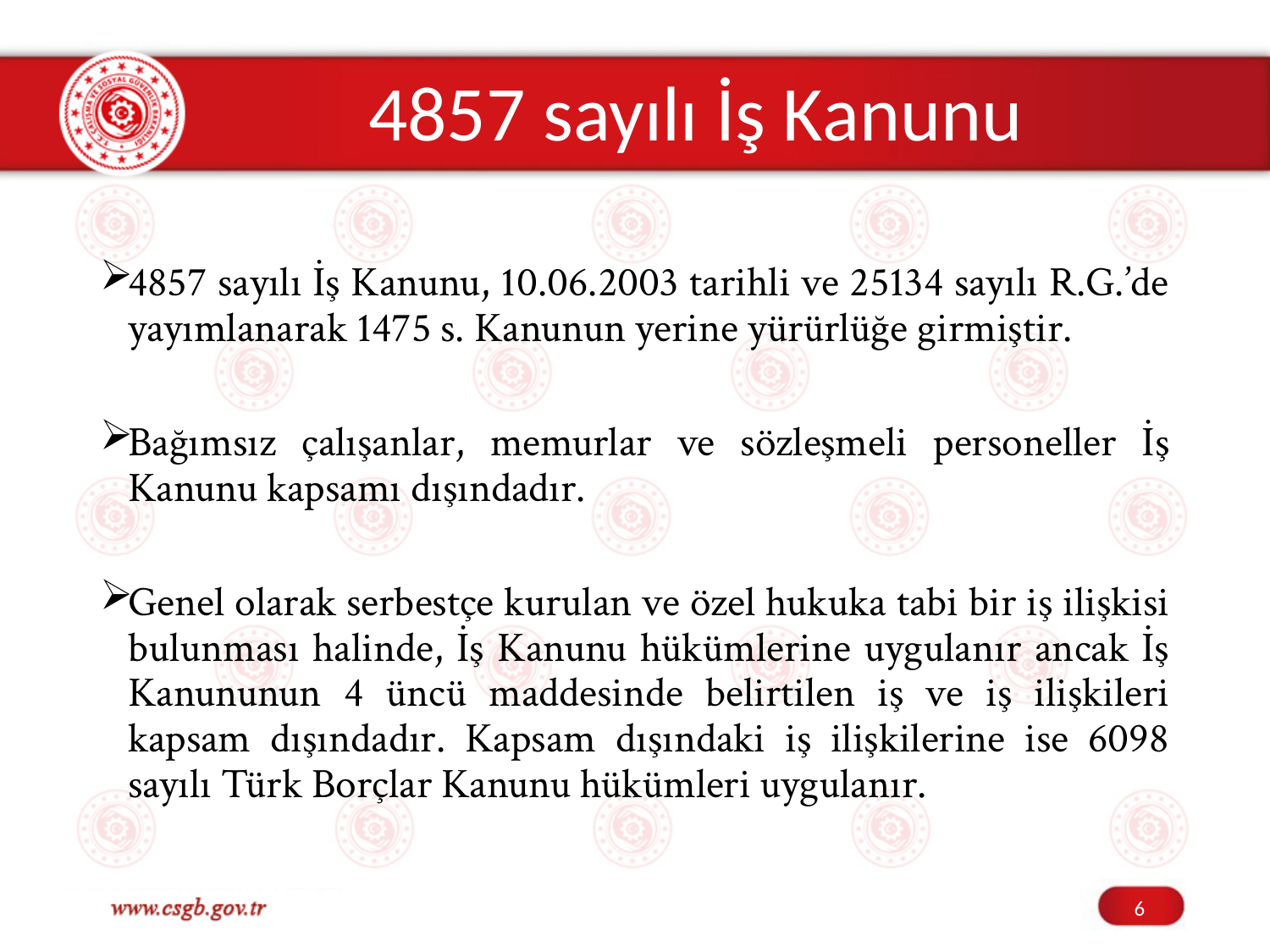

# 4857 sayılı İş Kanunu
4857 sayılı İş Kanunu, 10.06.2003 tarihli ve 25134 sayılı R.G.’de yayımlanarak 1475 s. Kanunun yerine yürürlüğe girmiştir.

Bağımsız çalışanlar, memurlar ve sözleşmeli personeller İş Kanunu kapsamı dışındadır.

Genel olarak serbestçe kurulan ve özel hukuka tabi bir iş ilişkisi bulunması halinde, İş Kanunu hükümlerine uygulanır ancak İş Kanununun 4 üncü maddesinde belirtilen iş ve iş ilişkileri kapsam dışındadır. Kapsam dışındaki iş ilişkilerine ise 6098 sayılı Türk Borçlar Kanunu hükümleri uygulanır.

                                         6